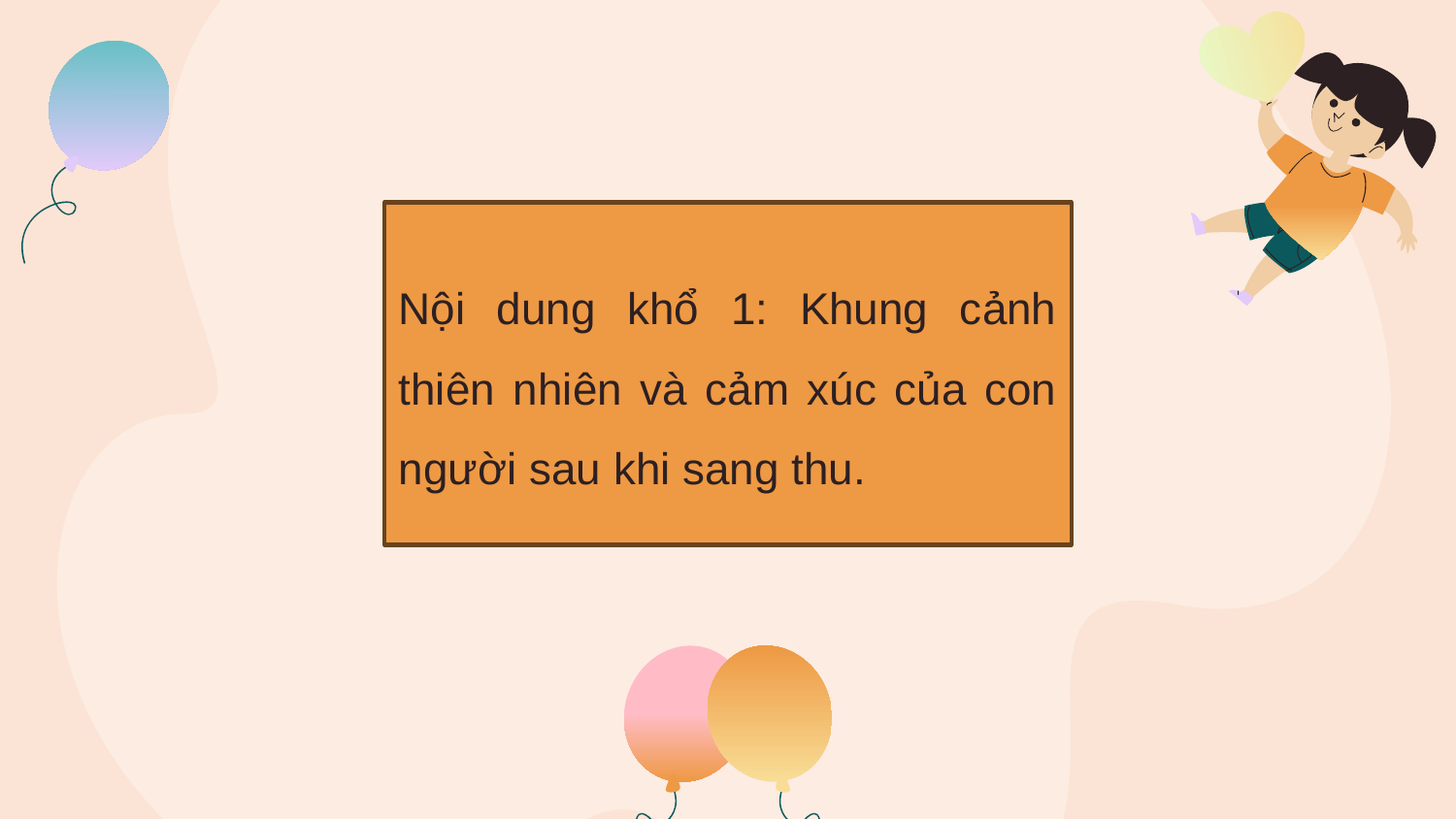

Nội dung khổ 1: Khung cảnh thiên nhiên và cảm xúc của con người sau khi sang thu.